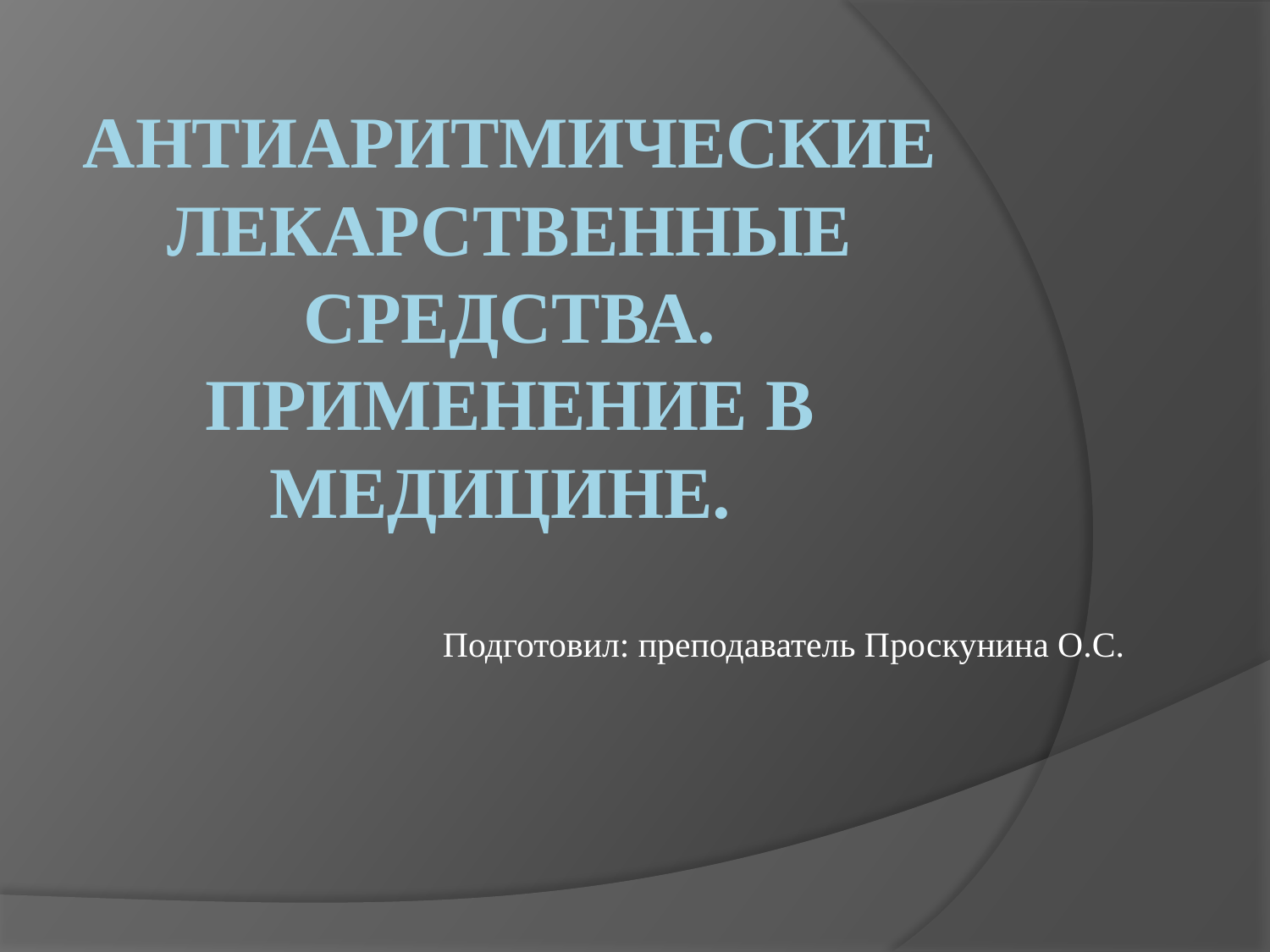

# Антиаритмические лекарственные средства. Применение в медицине.
Подготовил: преподаватель Проскунина О.С.